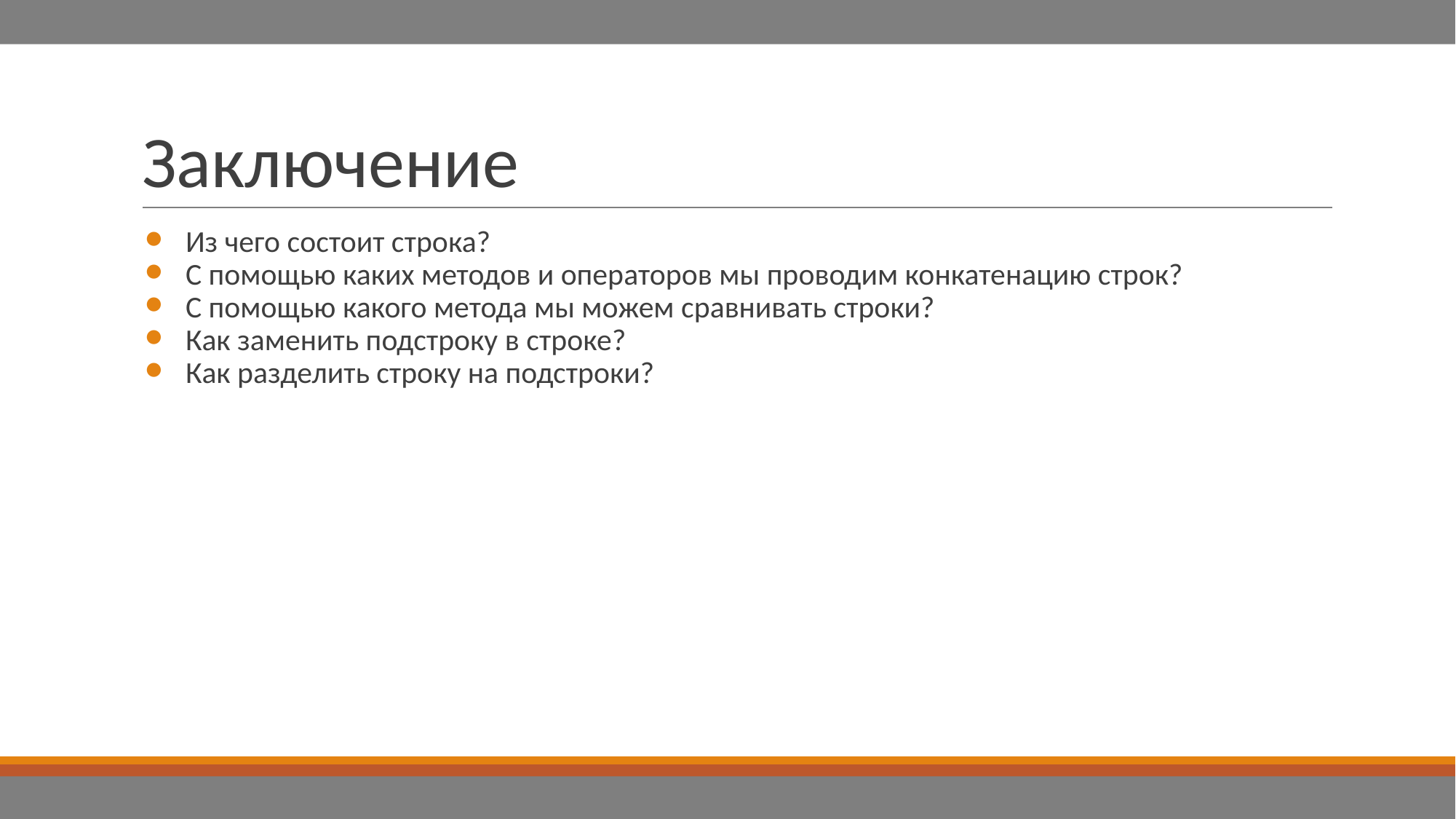

# Заключение
Из чего состоит строка?
С помощью каких методов и операторов мы проводим конкатенацию строк?
С помощью какого метода мы можем сравнивать строки?
Как заменить подстроку в строке?
Как разделить строку на подстроки?